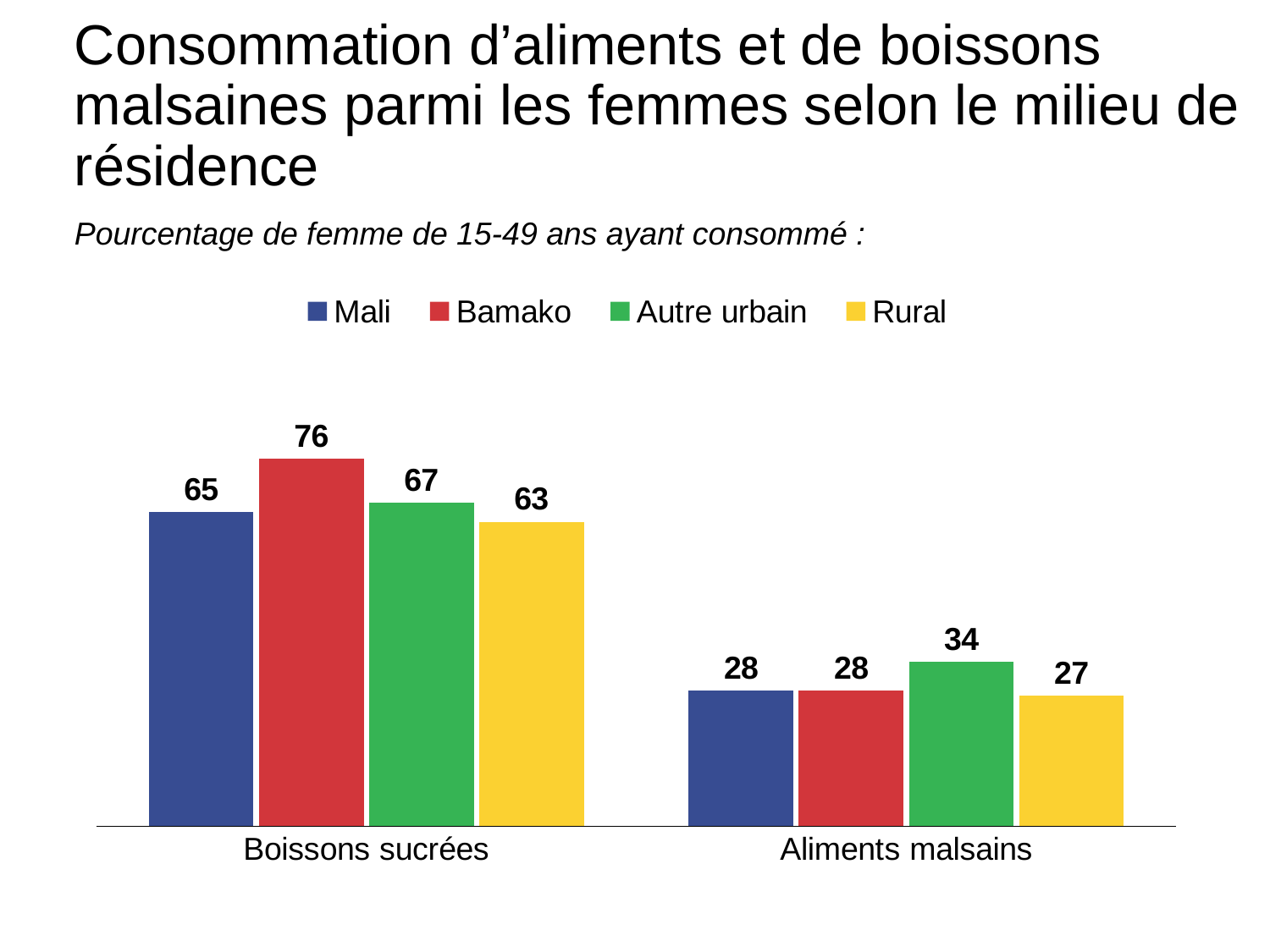

# Consommation d’aliments et de boissons malsaines parmi les femmes selon le milieu de résidence
Pourcentage de femme de 15-49 ans ayant consommé :

### Chart

| Category | Mali | Bamako | Autre urbain | Rural |
|---|---|---|---|---|
| Boissons sucrées | 65.0 | 76.0 | 67.0 | 63.0 |
| Aliments malsains | 28.0 | 28.0 | 34.0 | 27.0 |